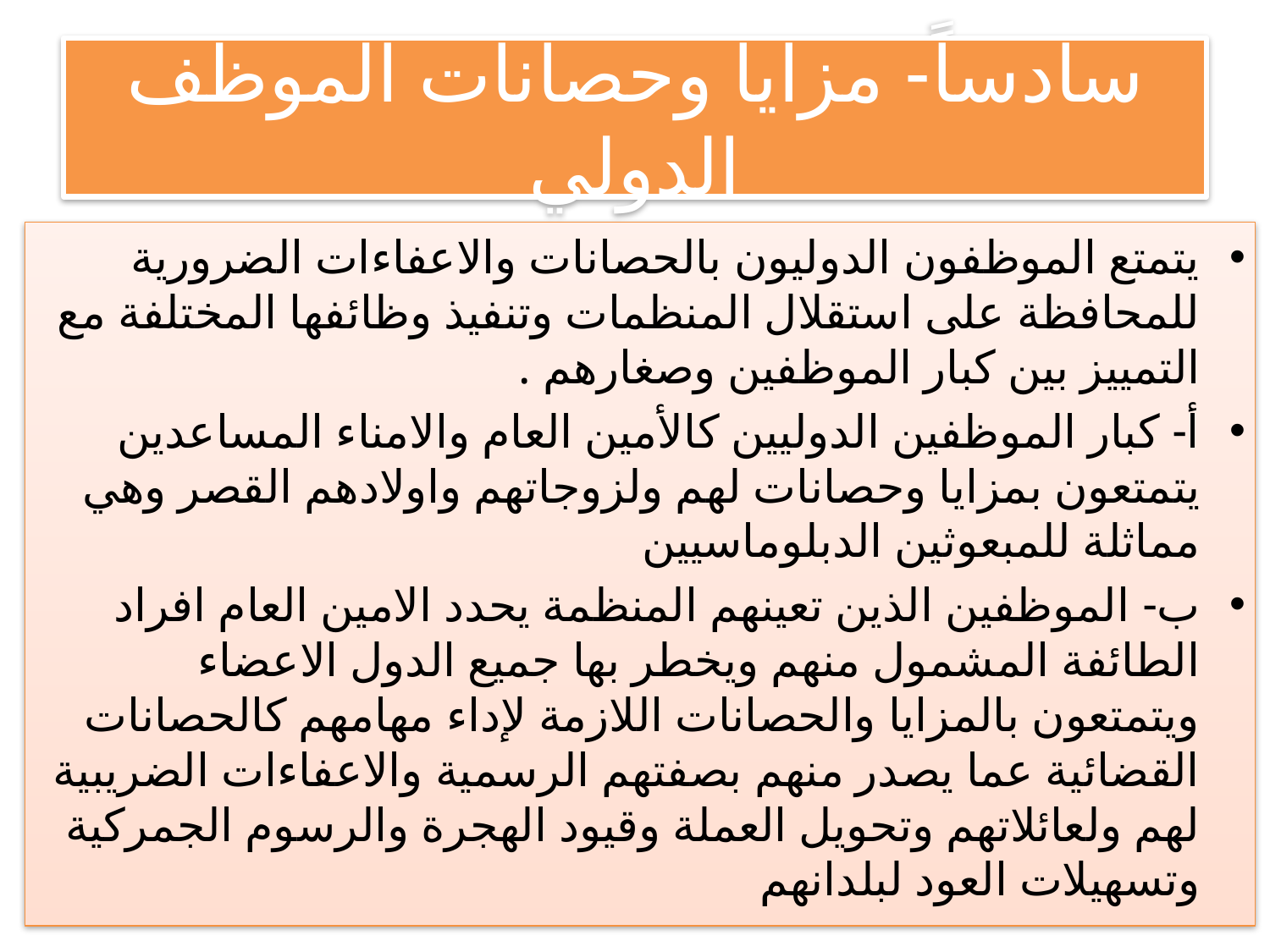

# سادساً- مزايا وحصانات الموظف الدولي
يتمتع الموظفون الدوليون بالحصانات والاعفاءات الضرورية للمحافظة على استقلال المنظمات وتنفيذ وظائفها المختلفة مع التمييز بين كبار الموظفين وصغارهم .
أ- كبار الموظفين الدوليين كالأمين العام والامناء المساعدين يتمتعون بمزايا وحصانات لهم ولزوجاتهم واولادهم القصر وهي مماثلة للمبعوثين الدبلوماسيين
ب- الموظفين الذين تعينهم المنظمة يحدد الامين العام افراد الطائفة المشمول منهم ويخطر بها جميع الدول الاعضاء ويتمتعون بالمزايا والحصانات اللازمة لإداء مهامهم كالحصانات القضائية عما يصدر منهم بصفتهم الرسمية والاعفاءات الضريبية لهم ولعائلاتهم وتحويل العملة وقيود الهجرة والرسوم الجمركية وتسهيلات العود لبلدانهم